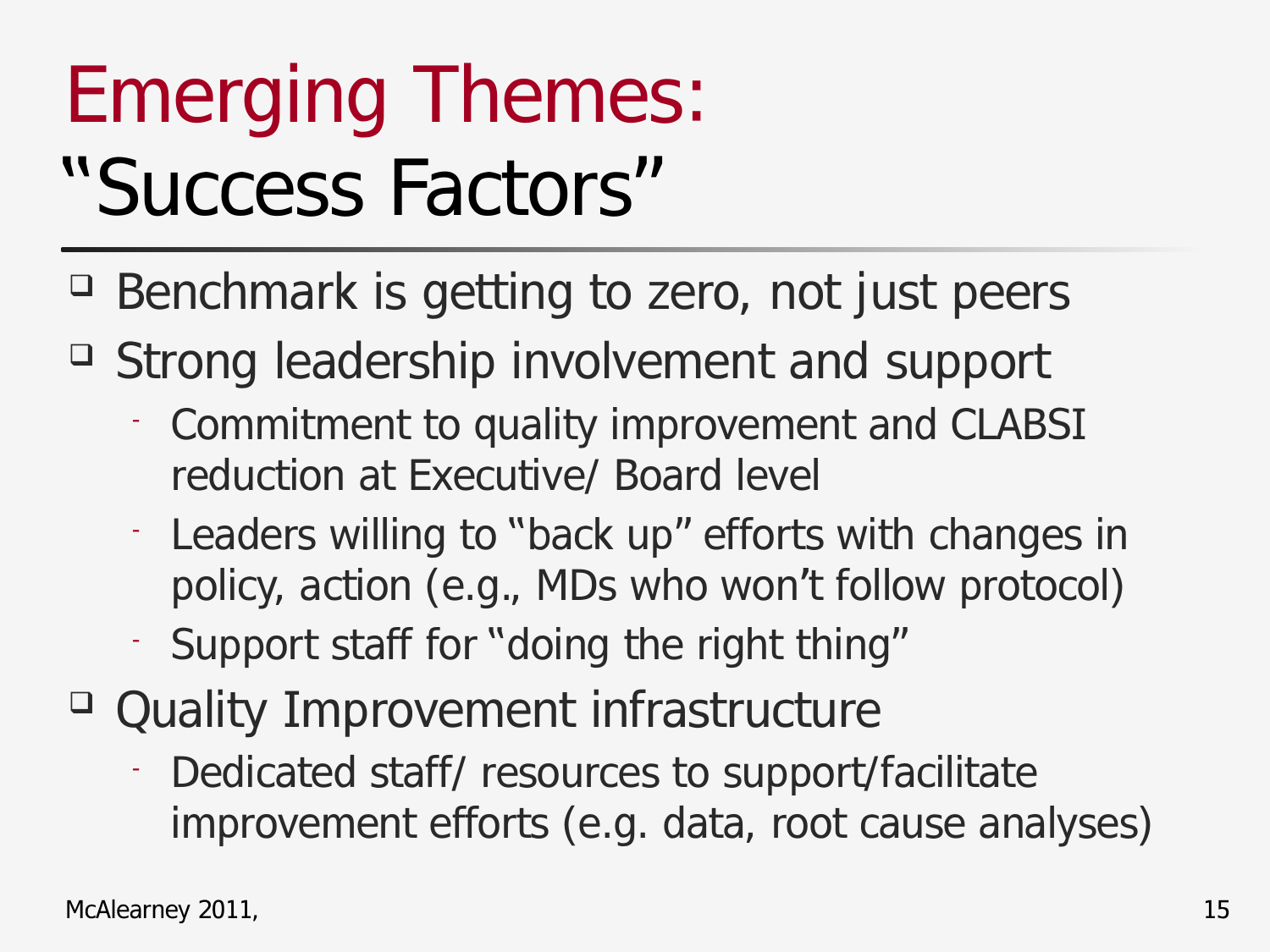

# Emerging Themes: “Success Factors”
Benchmark is getting to zero, not just peers
Strong leadership involvement and support
Commitment to quality improvement and CLABSI reduction at Executive/ Board level
Leaders willing to “back up” efforts with changes in policy, action (e.g., MDs who won’t follow protocol)
Support staff for “doing the right thing”
Quality Improvement infrastructure
Dedicated staff/ resources to support/facilitate improvement efforts (e.g. data, root cause analyses)
McAlearney 2011,
15